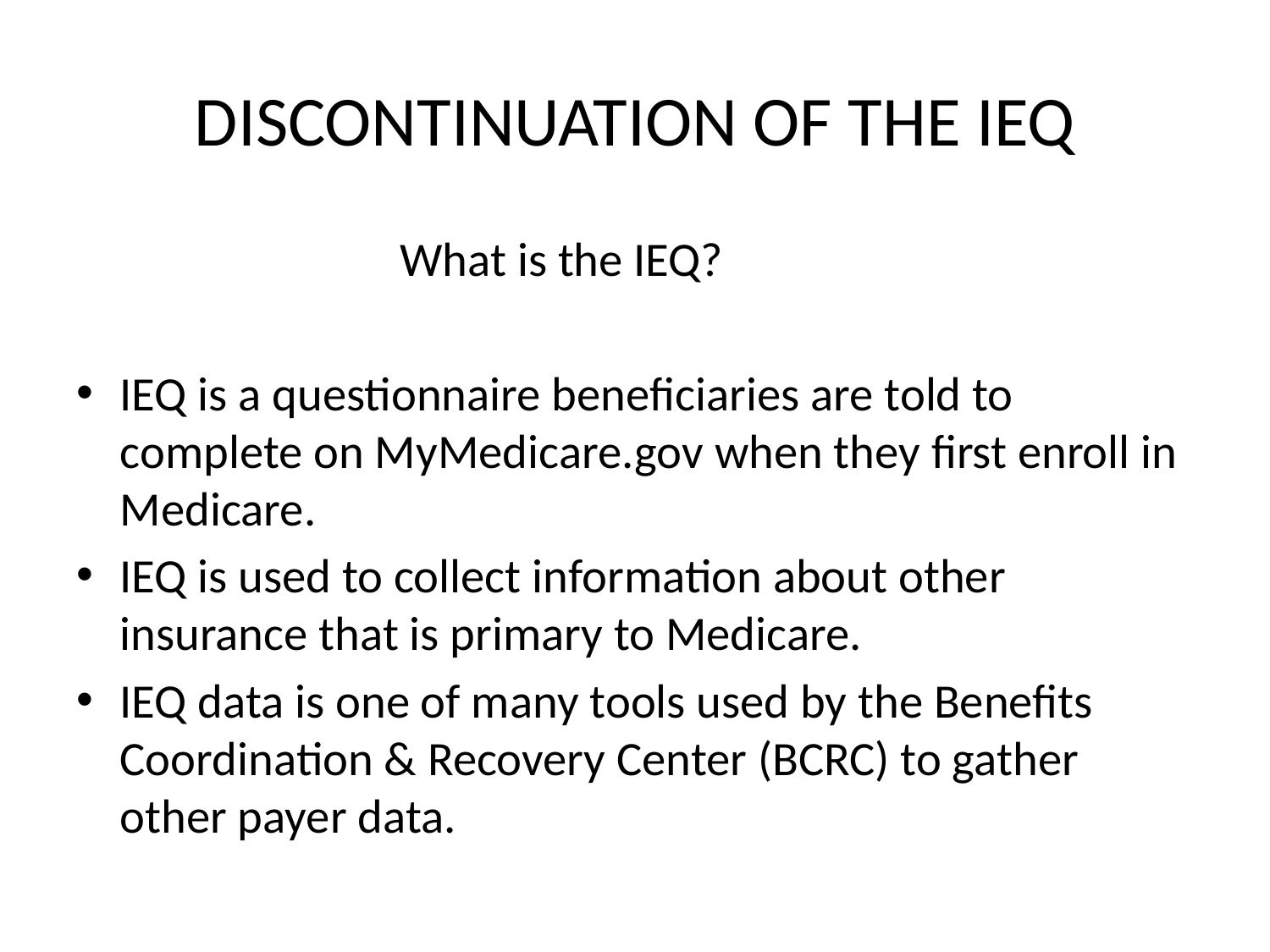

# DISCONTINUATION OF THE IEQ
			What is the IEQ?

IEQ is a questionnaire beneficiaries are told to complete on MyMedicare.gov when they first enroll in Medicare.
IEQ is used to collect information about other insurance that is primary to Medicare.
IEQ data is one of many tools used by the Benefits Coordination & Recovery Center (BCRC) to gather other payer data.